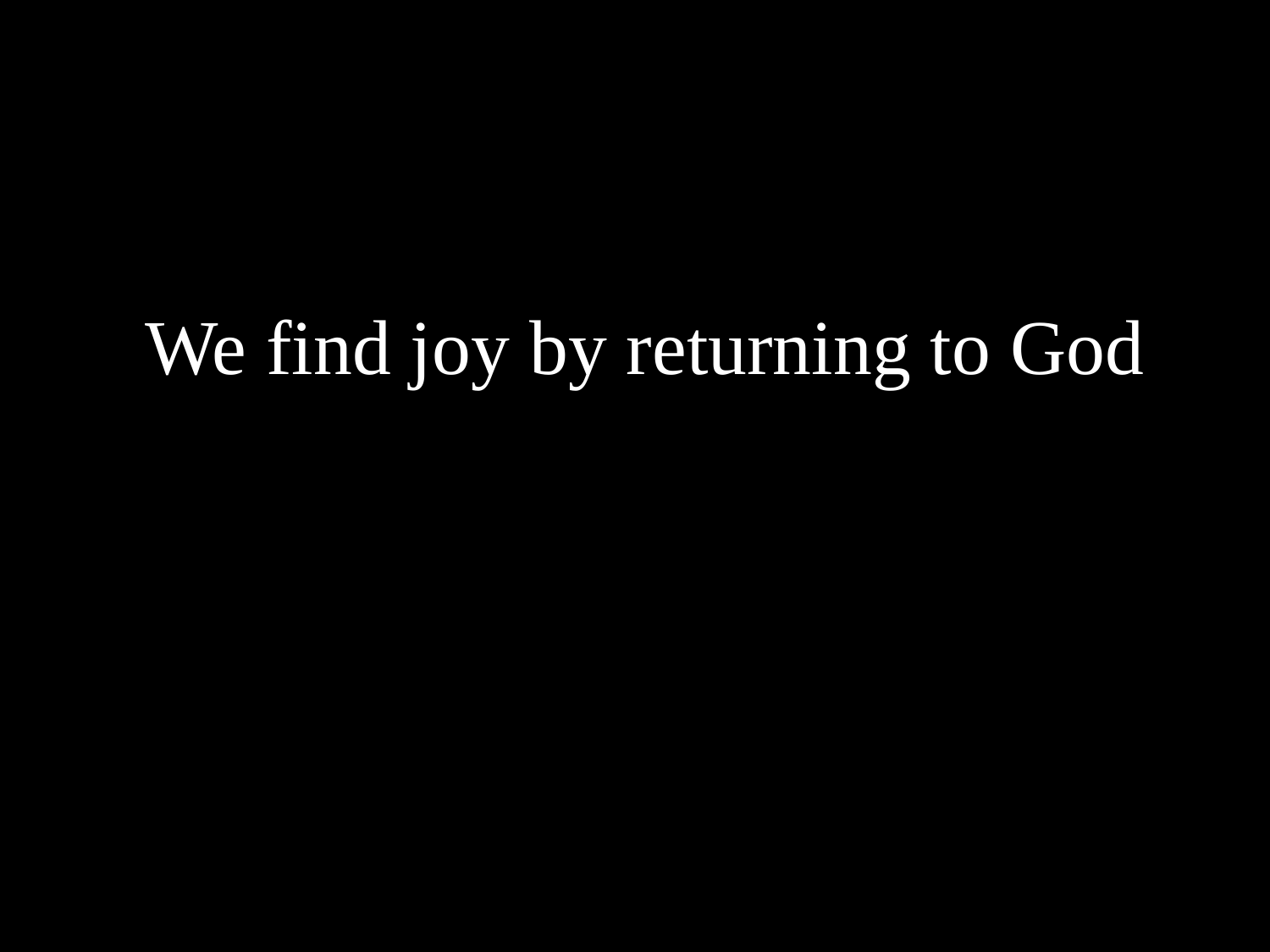

# We find joy by returning to God